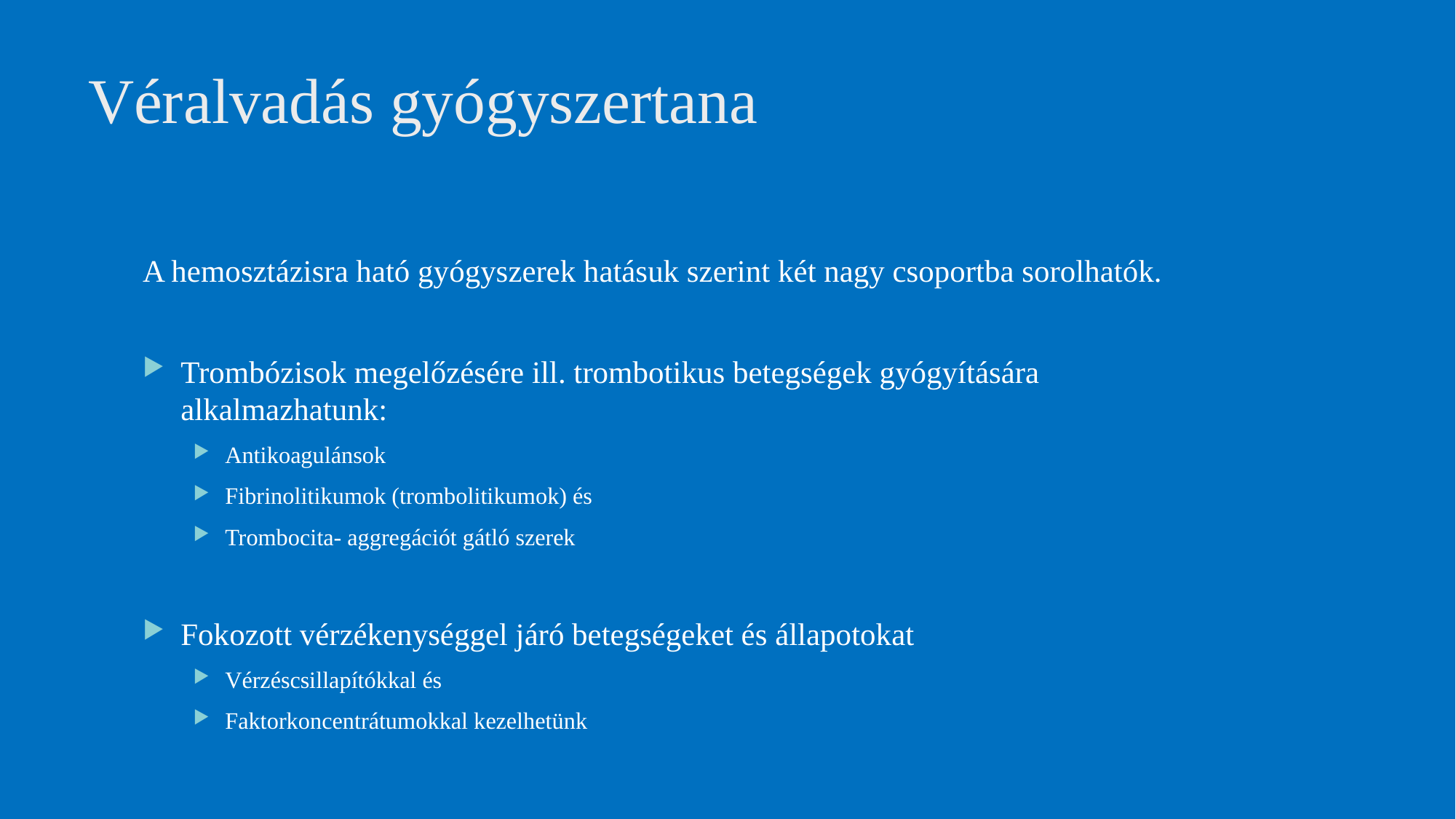

# Véralvadás gyógyszertana
A hemosztázisra ható gyógyszerek hatásuk szerint két nagy csoportba sorolhatók.

Trombózisok megelőzésére ill. trombotikus betegségek gyógyítására alkalmazhatunk:
Antikoagulánsok
Fibrinolitikumok (trombolitikumok) és
Trombocita- aggregációt gátló szerek

Fokozott vérzékenységgel járó betegségeket és állapotokat
Vérzéscsillapítókkal és
Faktorkoncentrátumokkal kezelhetünk